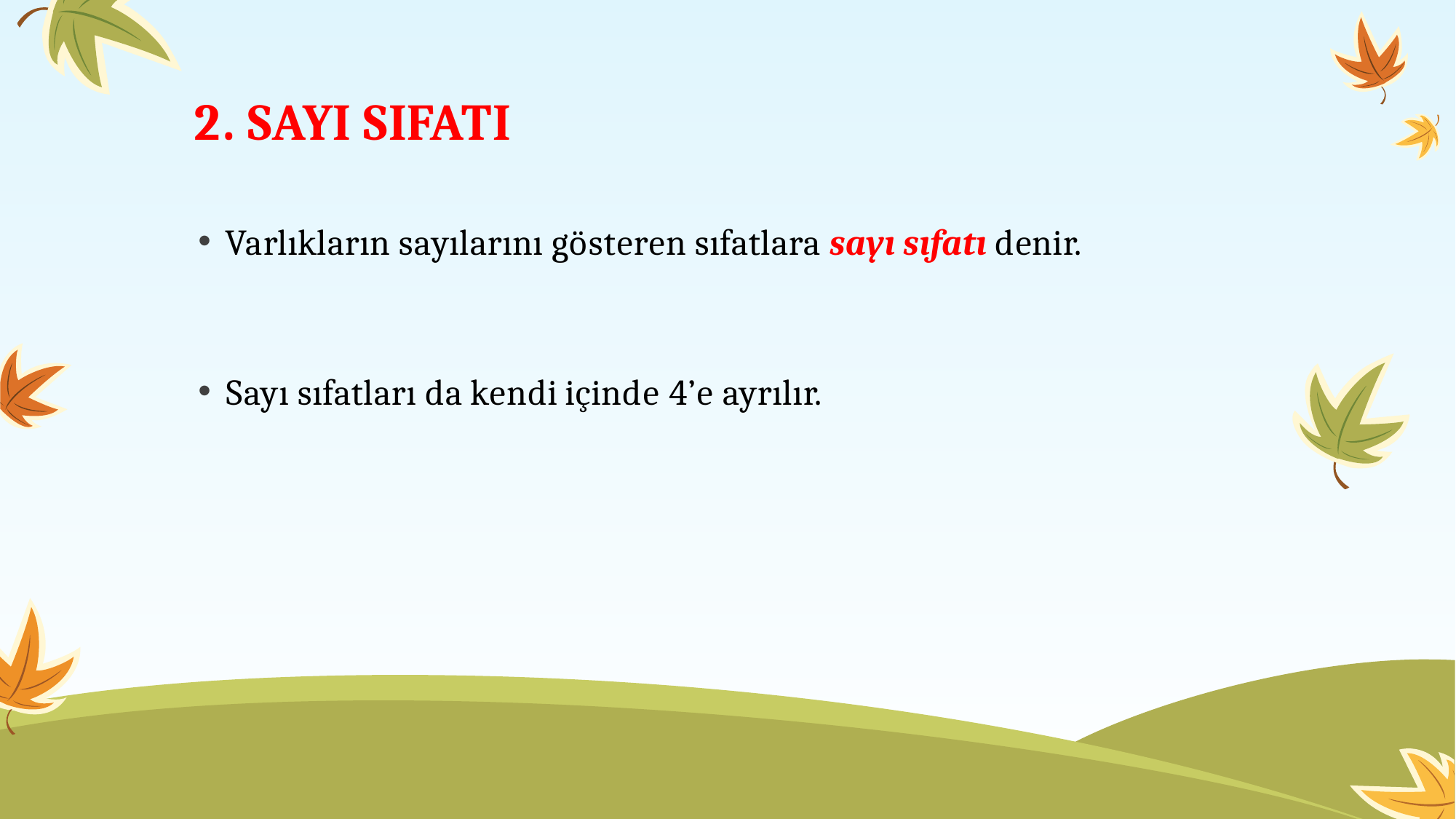

# 2. SAYI SIFATI
Varlıkların sayılarını gösteren sıfatlara sayı sıfatı denir.
Sayı sıfatları da kendi içinde 4’e ayrılır.